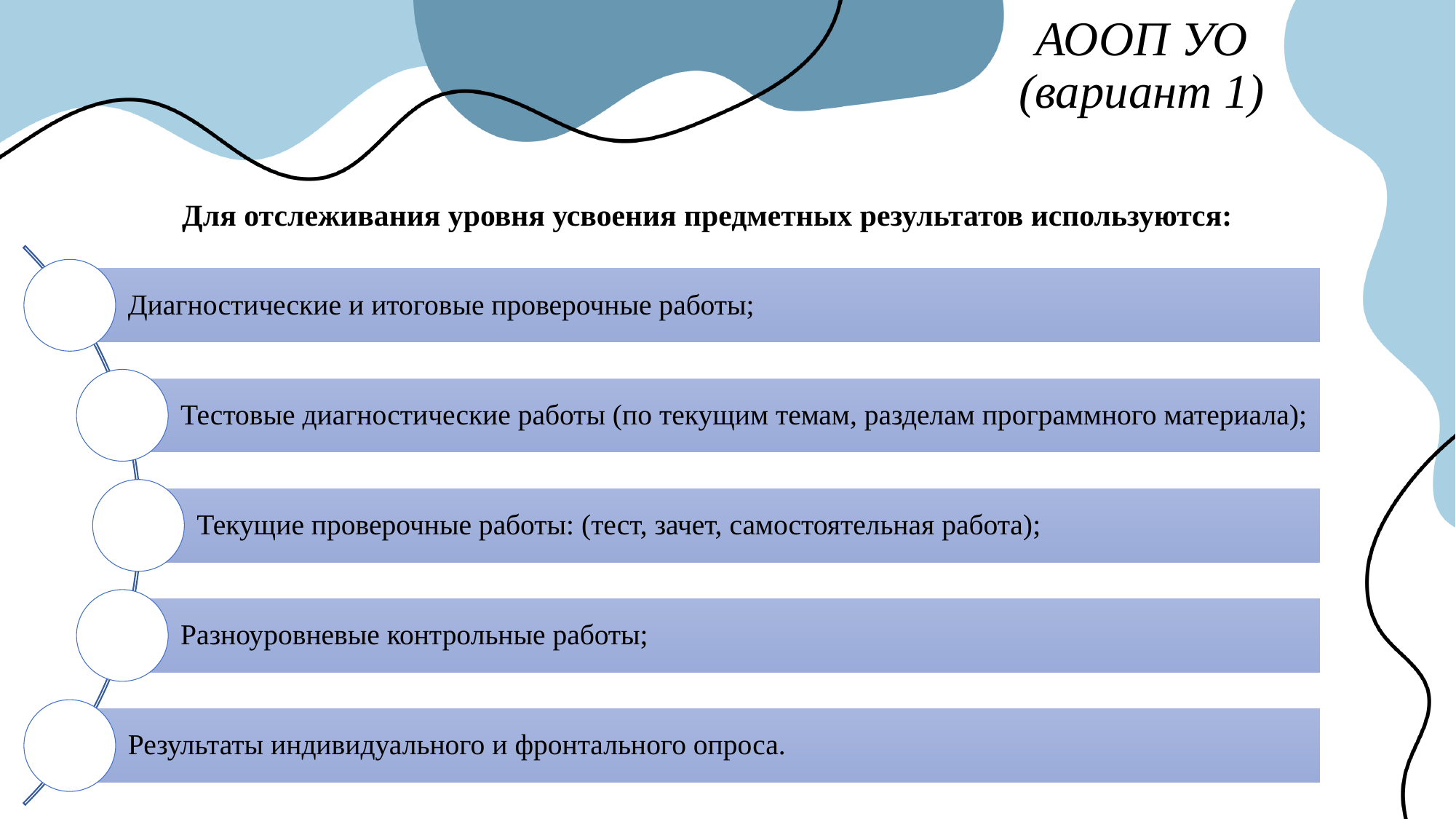

АООП УО
(вариант 1)
Для отслеживания уровня усвоения предметных результатов используются:
Диагностические и итоговые проверочные работы;
Тестовые диагностические работы (по текущим темам, разделам программного материала);
Текущие проверочные работы: (тест, зачет, самостоятельная работа);
Разноуровневые контрольные работы;
Результаты индивидуального и фронтального опроса.